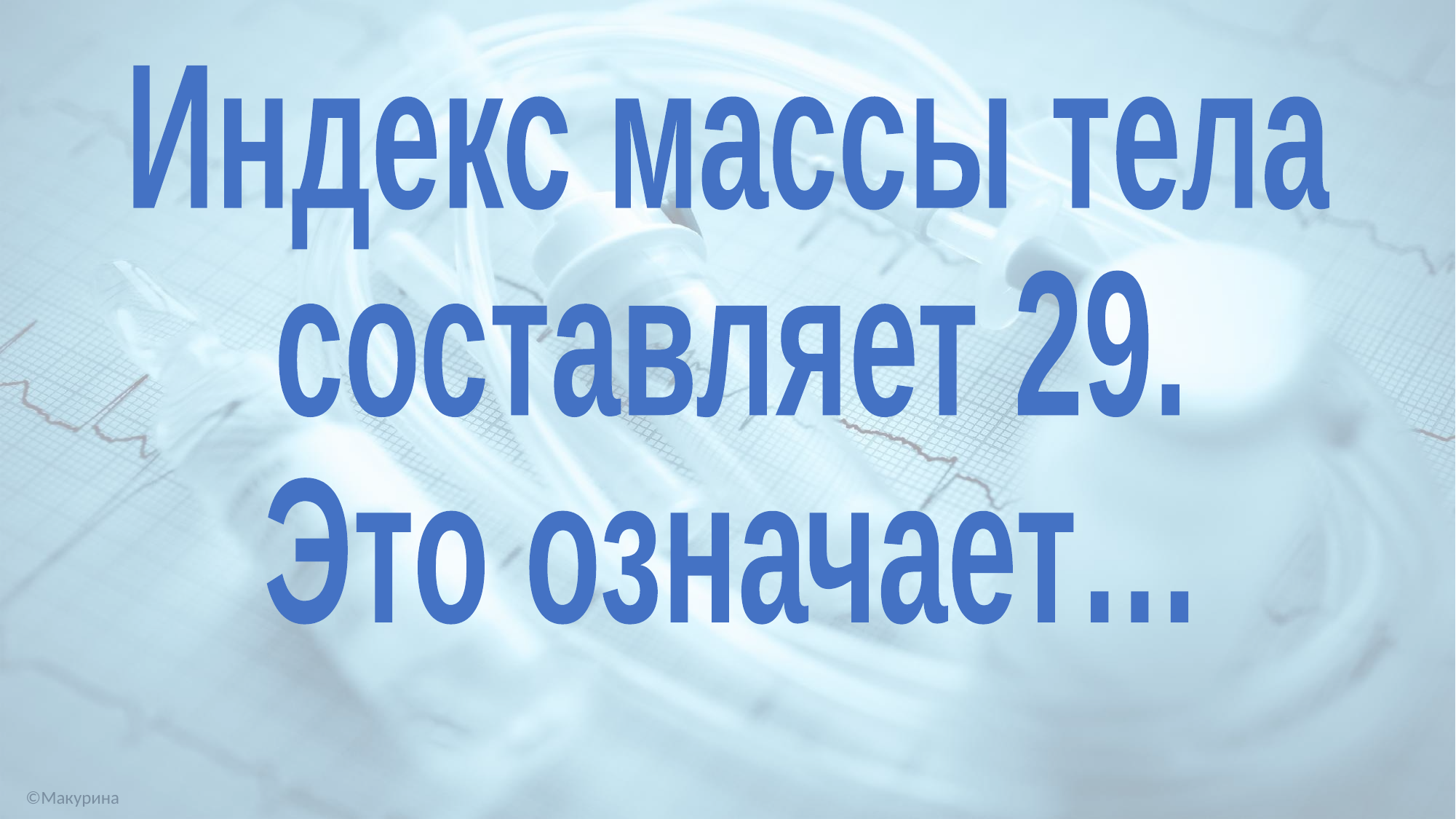

Индекс массы тела
составляет 29.
Это означает…